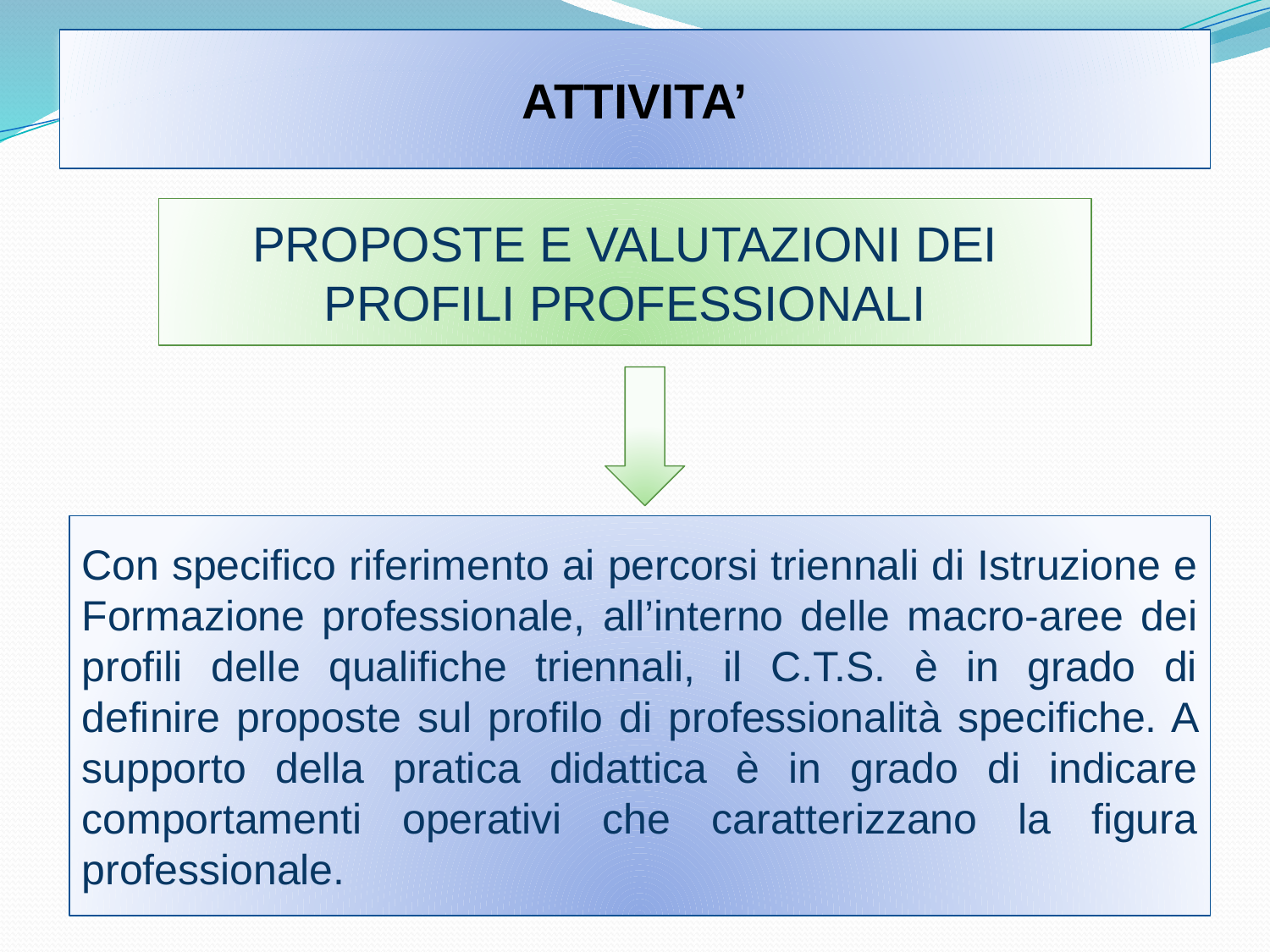

ATTIVITA’
PROPOSTE E VALUTAZIONI DEI PROFILI PROFESSIONALI

Con specifico riferimento ai percorsi triennali di Istruzione e Formazione professionale, all’interno delle macro-aree dei profili delle qualifiche triennali, il C.T.S. è in grado di definire proposte sul profilo di professionalità specifiche. A supporto della pratica didattica è in grado di indicare comportamenti operativi che caratterizzano la figura professionale.